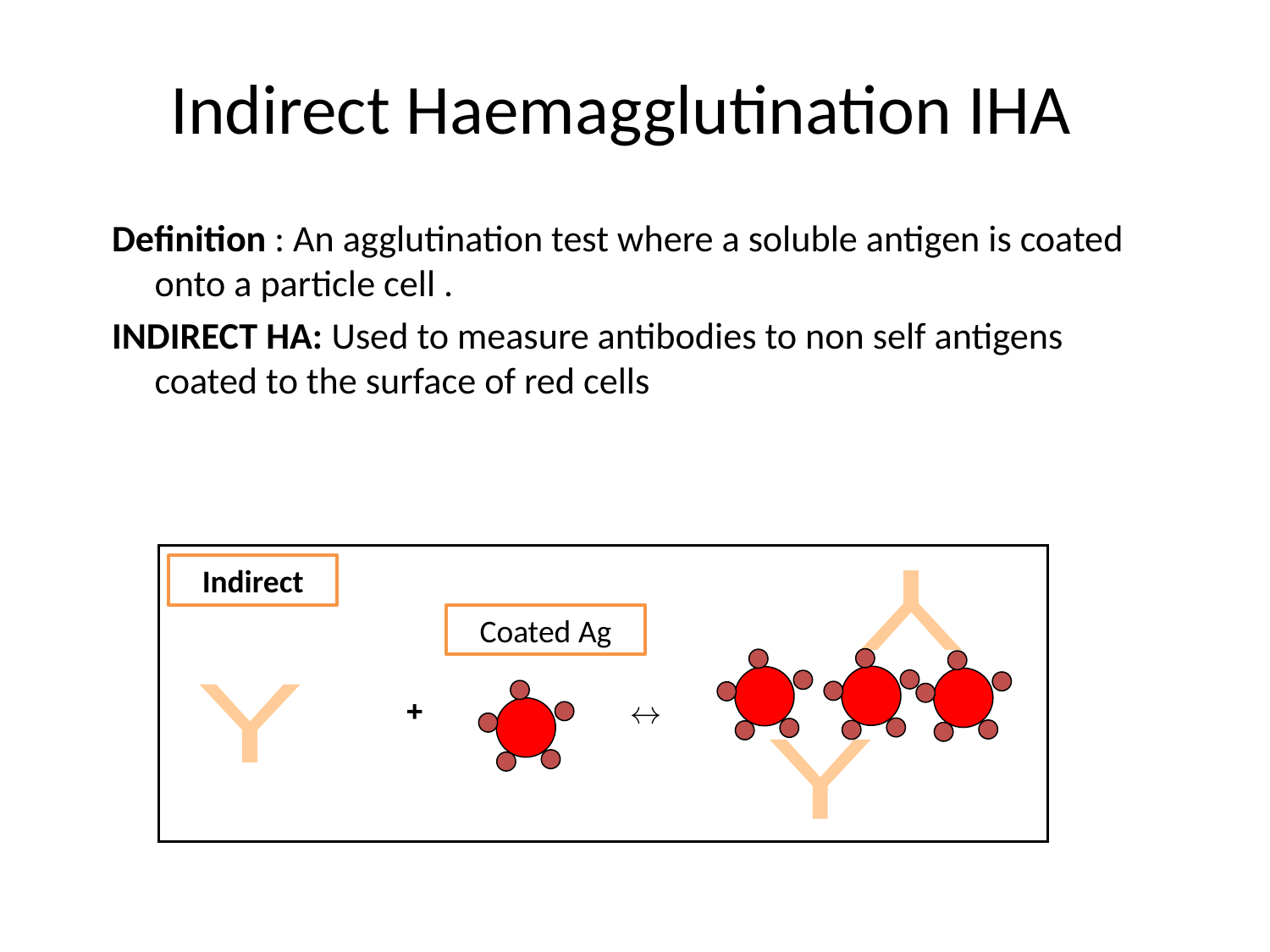

# Indirect Haemagglutination IHA
Definition : An agglutination test where a soluble antigen is coated onto a particle cell .
INDIRECT HA: Used to measure antibodies to non self antigens coated to the surface of red cells

Y

Y
+
↔

Y
Indirect
Coated Ag